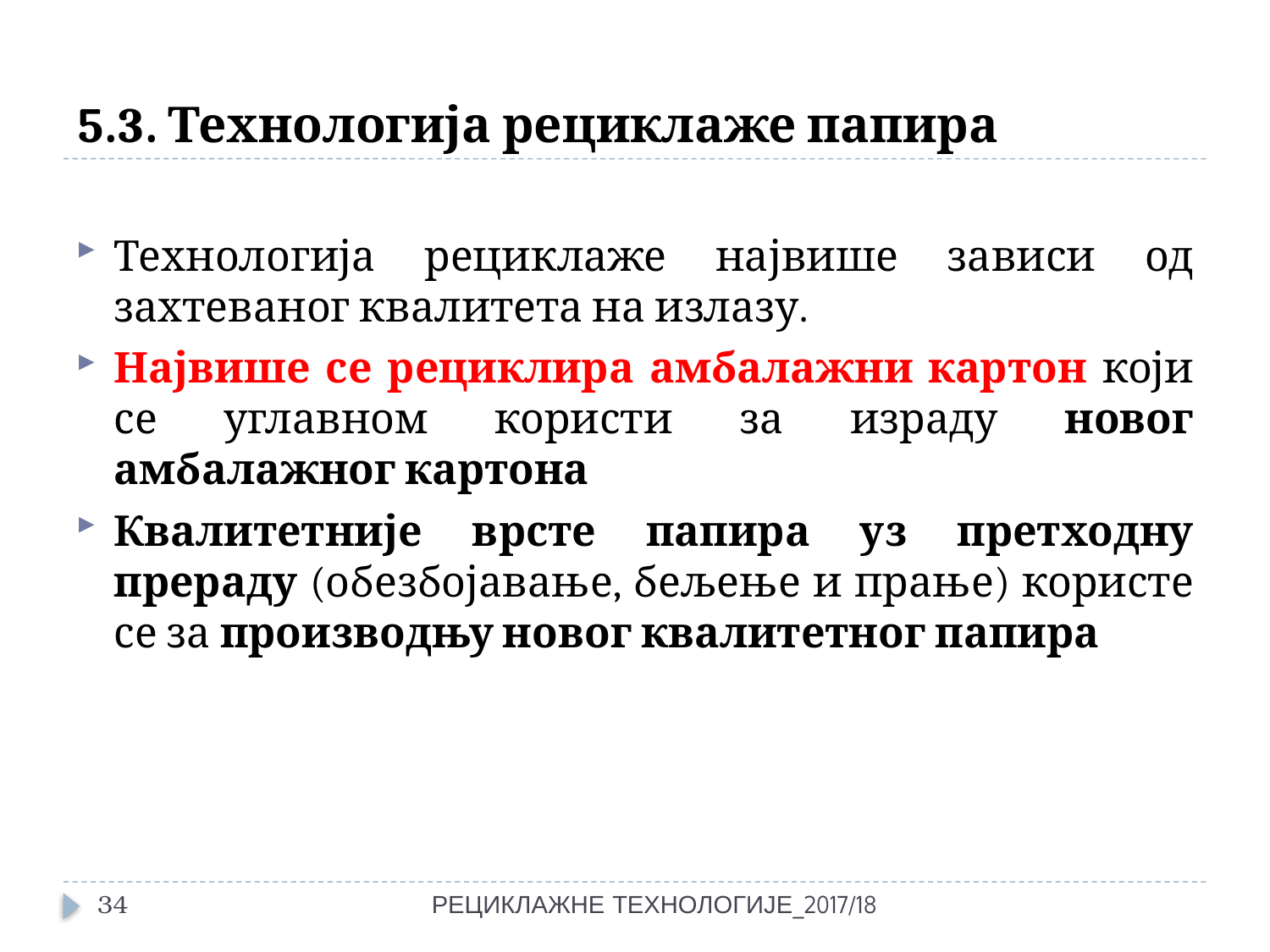

# 5.3. Технологија рециклаже папира

Технологија рециклаже највише зависи од захтеваног квалитета на излазу.
Највише се рециклира амбалажни картон који се углавном користи за израду новог амбалажног картона
Квалитетније врсте папира уз претходну прераду (обезбојавање, бељење и прање) користе се за производњу новог квалитетног папира
34
РЕЦИКЛАЖНЕ ТЕХНОЛОГИЈЕ_2017/18